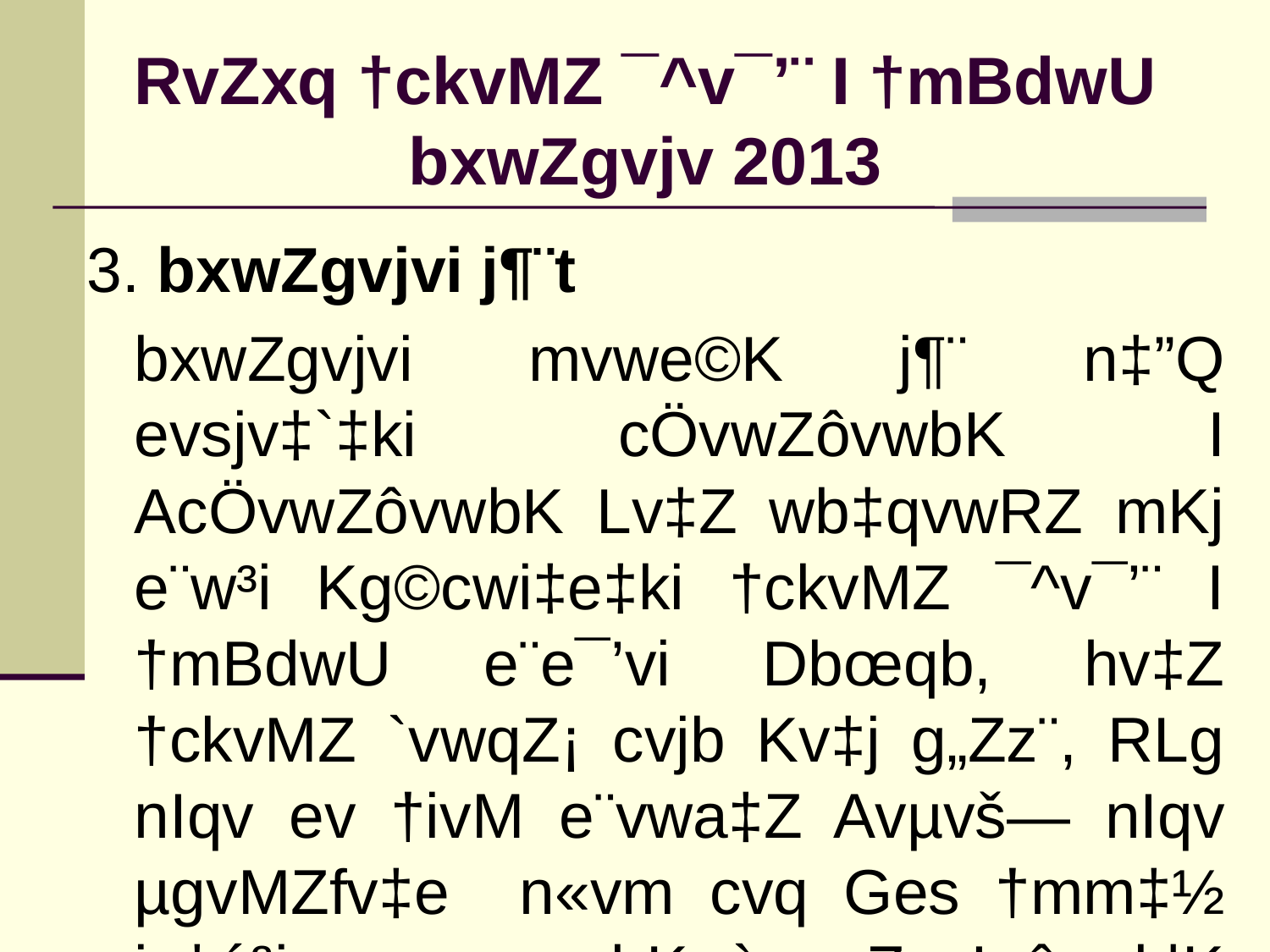

# RvZxq †ckvMZ ¯^v¯’¨ I †mBdwU bxwZgvjv 2013
3. bxwZgvjvi j¶¨t
	bxwZgvjvi mvwe©K j¶¨ n‡”Q evsjv‡`‡ki cÖvwZôvwbK I AcÖvwZôvwbK Lv‡Z wb‡qvwRZ mKj e¨w³i Kg©cwi‡e‡ki †ckvMZ ¯^v¯’¨ I †mBdwU e¨e¯’vi Dbœqb, hv‡Z †ckvMZ `vwqZ¡ cvjb Kv‡j g„Zz¨, RLg nIqv ev †ivM e¨vwa‡Z Avµvš— nIqv µgvMZfv‡e  n«vm cvq Ges †mm‡½ iv‡óªi msweavwbK `vwqZ¡ I ˆewk¦K `vwqZ¡ h_vh_fv‡e cÖwZcvwjZ nq|